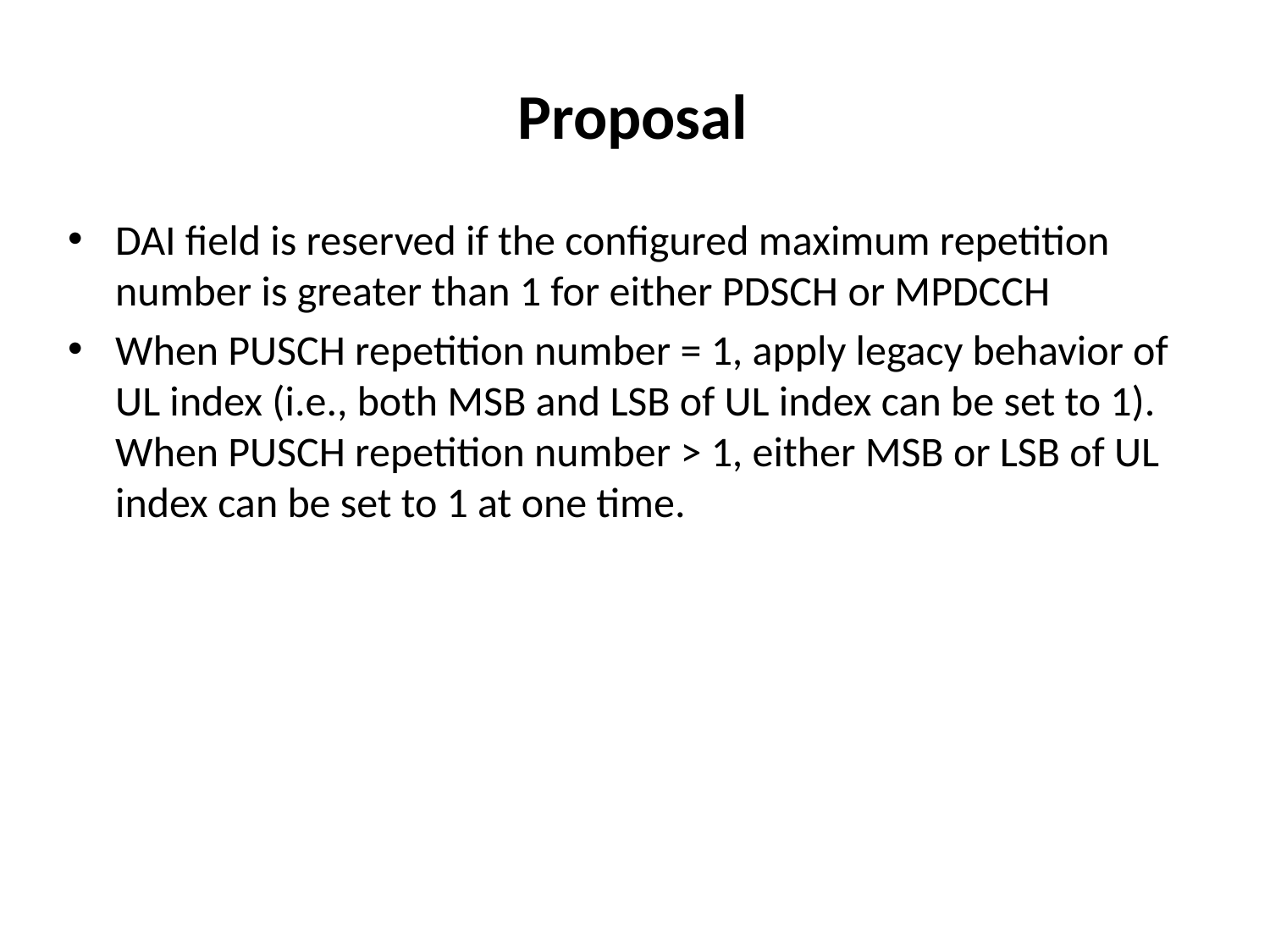

Proposal
DAI field is reserved if the configured maximum repetition number is greater than 1 for either PDSCH or MPDCCH
When PUSCH repetition number = 1, apply legacy behavior of UL index (i.e., both MSB and LSB of UL index can be set to 1). When PUSCH repetition number > 1, either MSB or LSB of UL index can be set to 1 at one time.